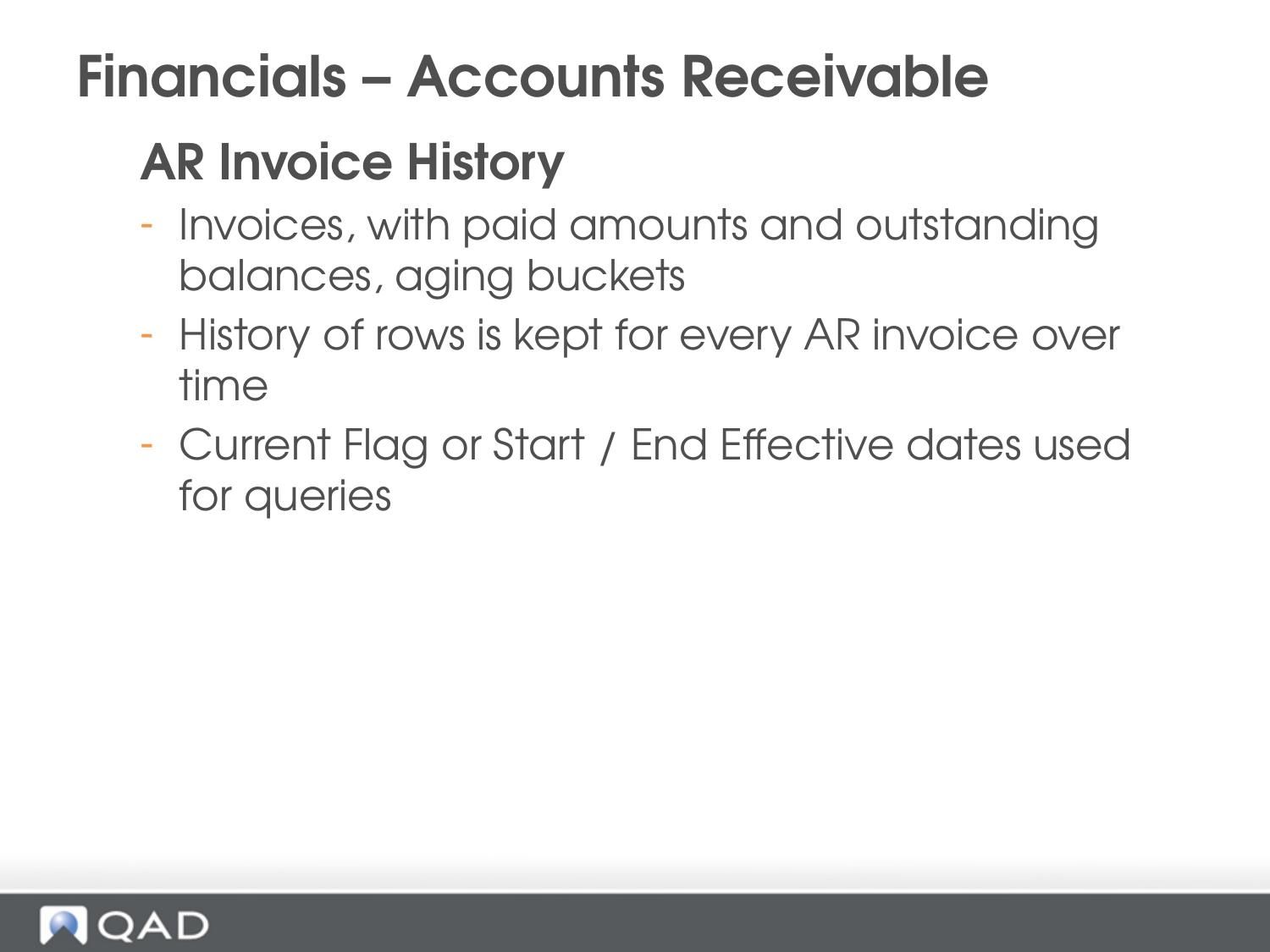

# Financials – Accounts Receivable
AR Invoice History
Invoices, with paid amounts and outstanding balances, aging buckets
History of rows is kept for every AR invoice over time
Current Flag or Start / End Effective dates used for queries